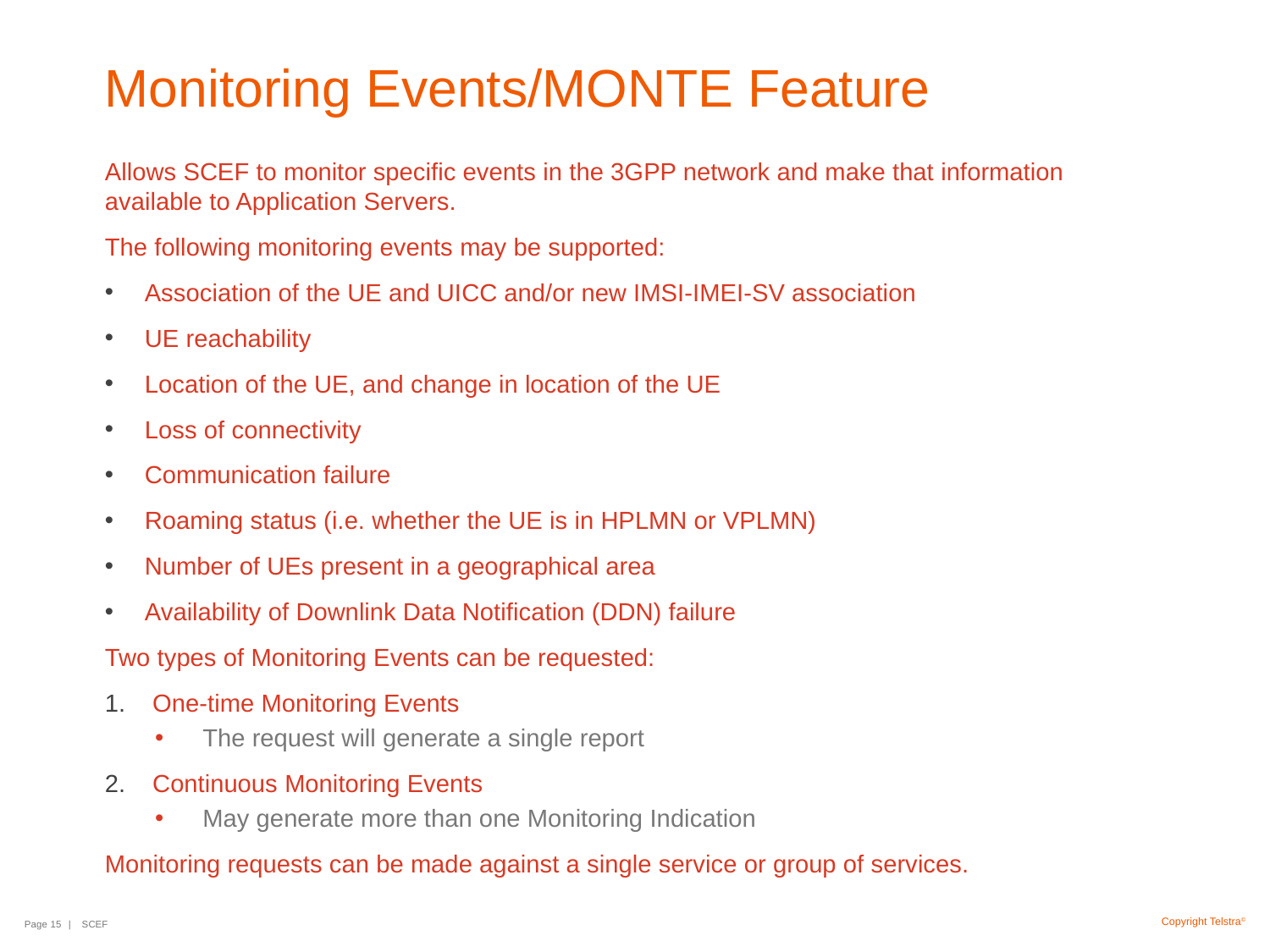

# Monitoring Events/MONTE Feature
Allows SCEF to monitor specific events in the 3GPP network and make that information available to Application Servers.
The following monitoring events may be supported:
Association of the UE and UICC and/or new IMSI-IMEI-SV association
UE reachability
Location of the UE, and change in location of the UE
Loss of connectivity
Communication failure
Roaming status (i.e. whether the UE is in HPLMN or VPLMN)
Number of UEs present in a geographical area
Availability of Downlink Data Notification (DDN) failure
Two types of Monitoring Events can be requested:
One-time Monitoring Events
The request will generate a single report
Continuous Monitoring Events
May generate more than one Monitoring Indication
Monitoring requests can be made against a single service or group of services.

Page 15
|    SCEF